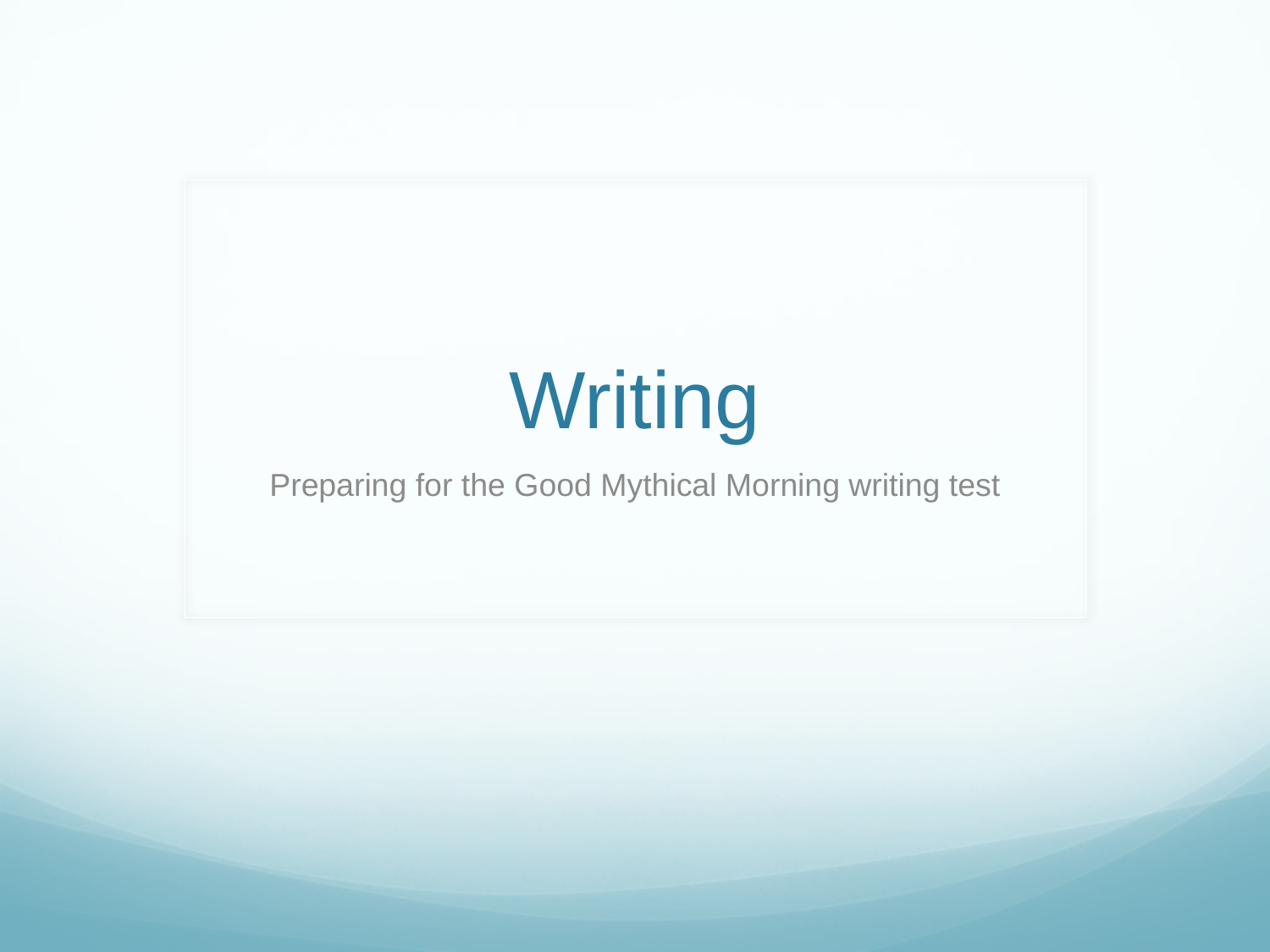

# Writing
Preparing for the Good Mythical Morning writing test